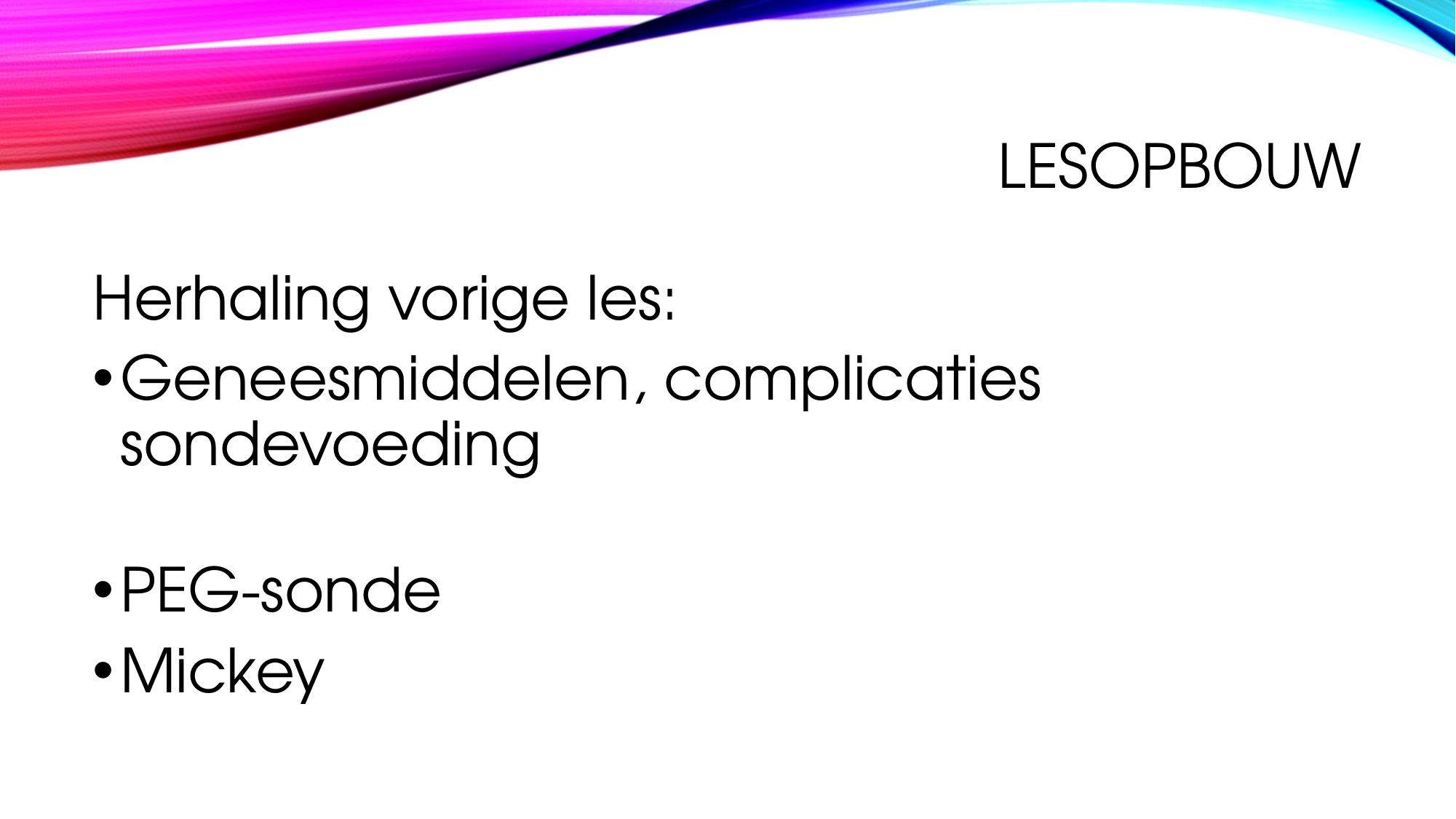

# Lesopbouw
Herhaling vorige les:
Geneesmiddelen, complicaties sondevoeding
PEG-sonde
Mickey